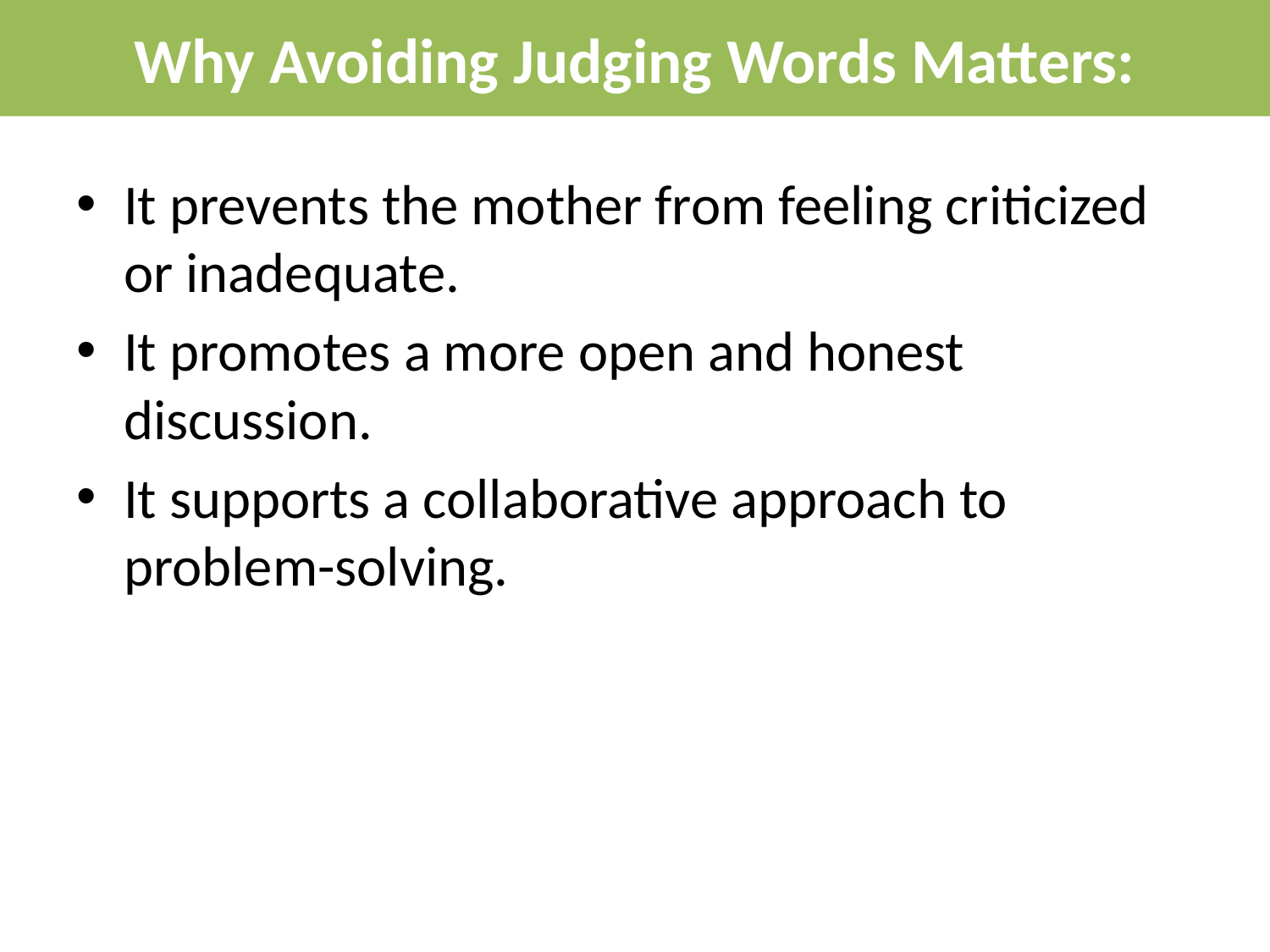

Why Avoiding Judging Words Matters:
It prevents the mother from feeling criticized or inadequate.
It promotes a more open and honest discussion.
It supports a collaborative approach to problem-solving.